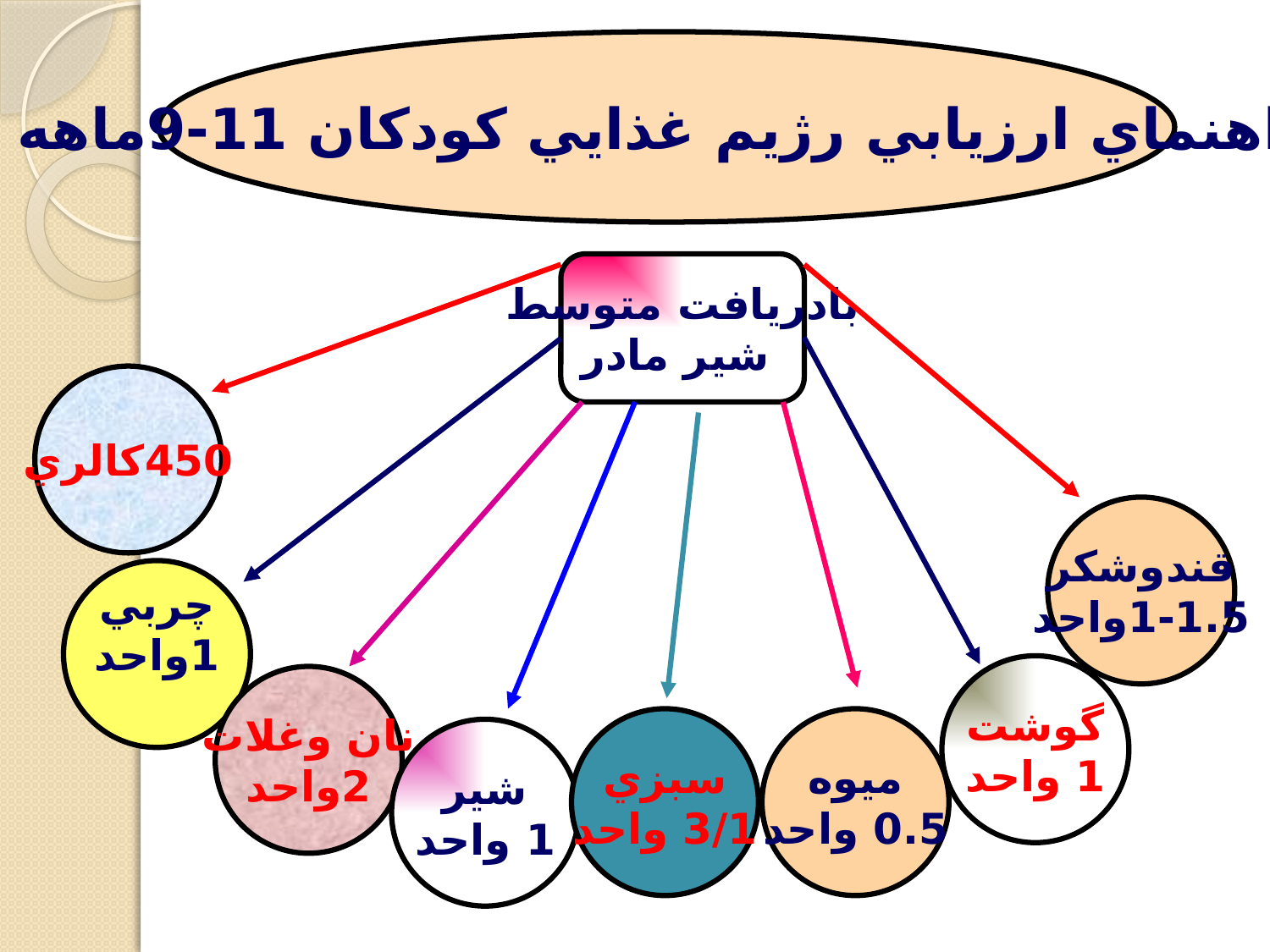

راهنماي ارزيابي رژيم غذايي كودكان 11-9ماهه
بادريافت متوسط
 شير مادر

450كالري

قندوشكر
1-1.5واحد
چربي
1واحد

گوشت
1 واحد
نان وغلات
2واحد
سبزي
3/1 واحد
ميوه
0.5 واحد
شير
1 واحد